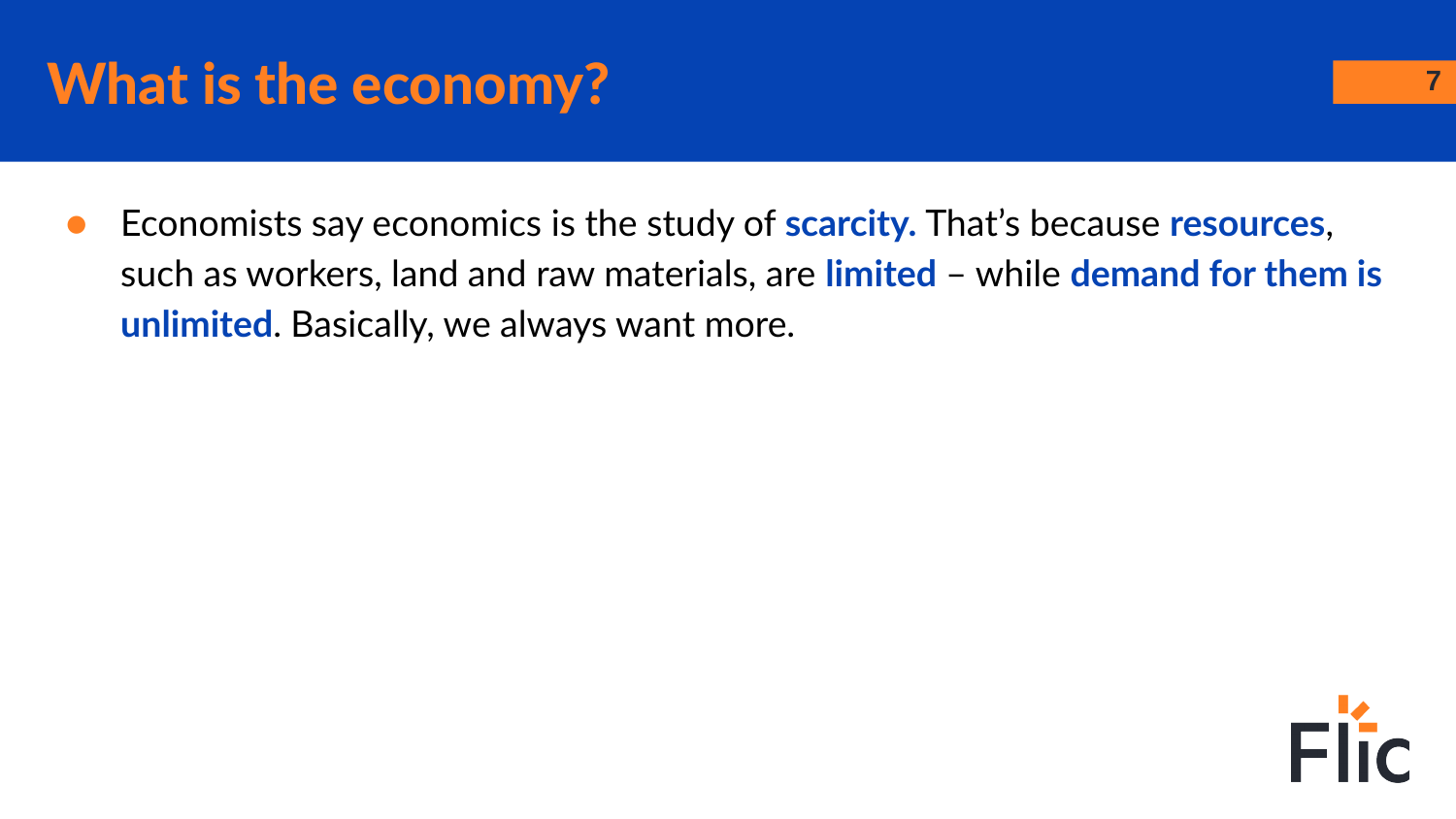

What is the economy?

7
Economists say economics is the study of scarcity. That’s because resources, such as workers, land and raw materials, are limited – while demand for them is unlimited. Basically, we always want more.